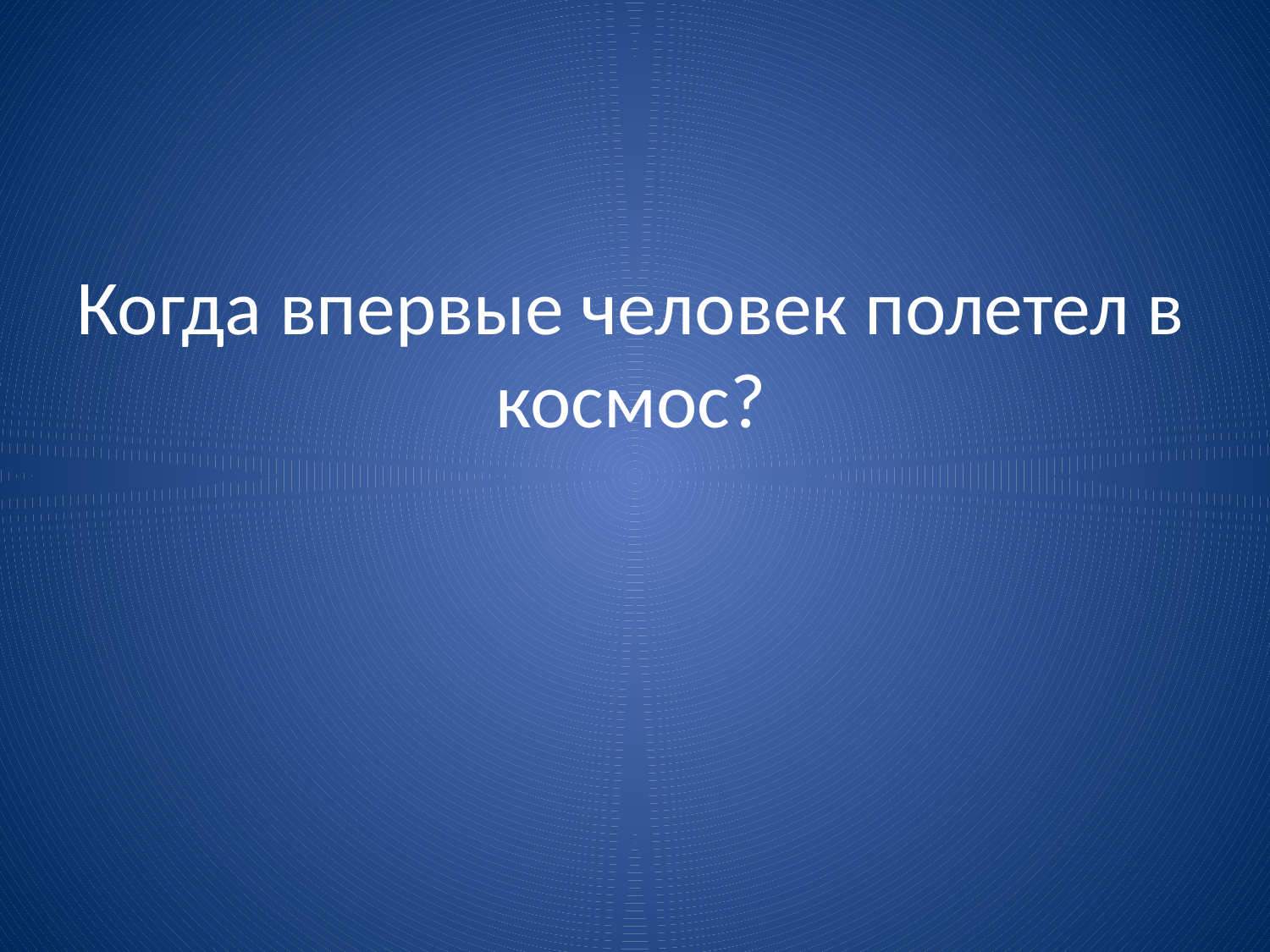

# Когда впервые человек полетел в космос?